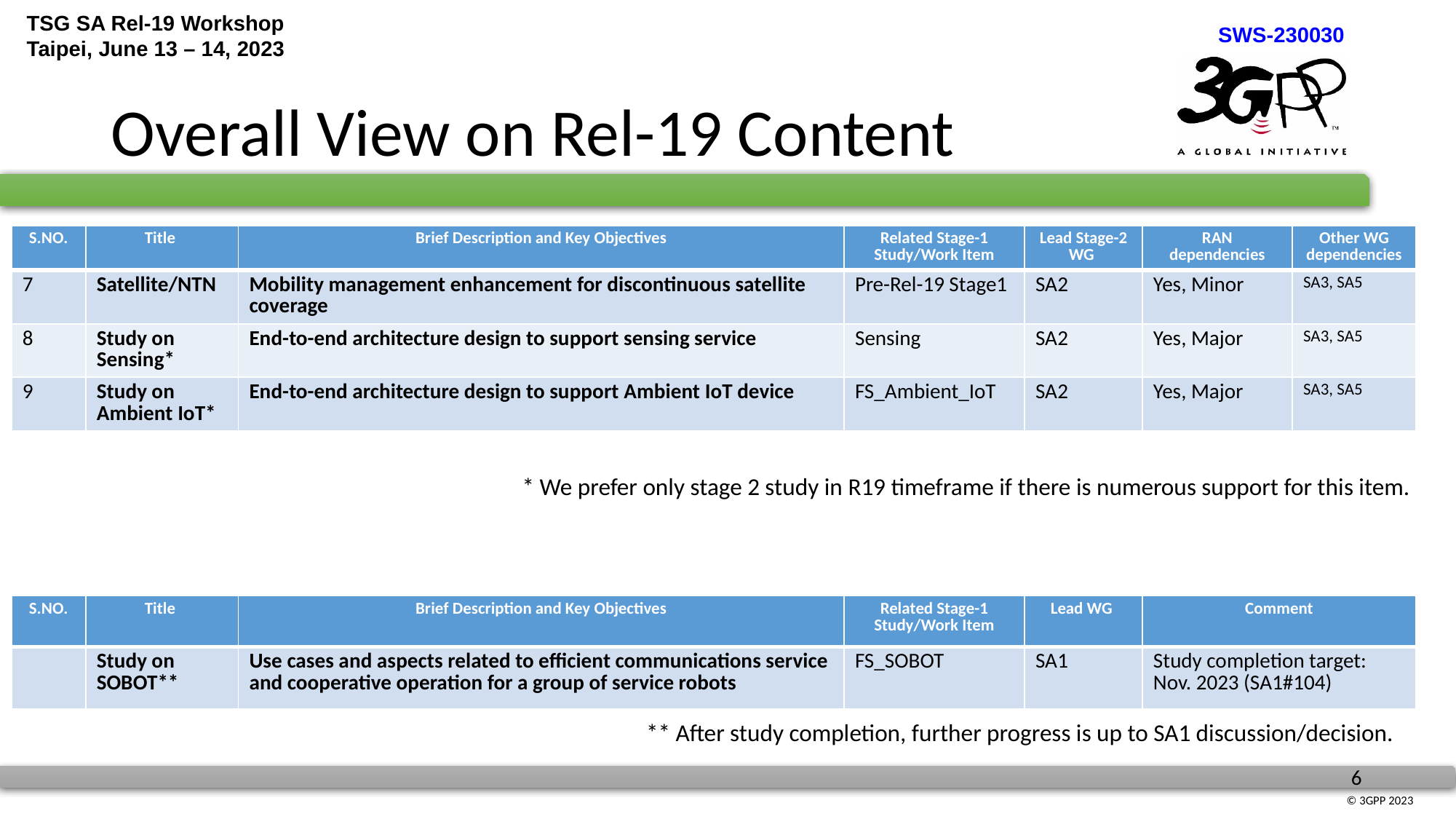

# Overall View on Rel-19 Content
| S.NO. | Title | Brief Description and Key Objectives | Related Stage-1 Study/Work Item | Lead Stage-2 WG | RAN dependencies | Other WG dependencies |
| --- | --- | --- | --- | --- | --- | --- |
| 7 | Satellite/NTN | Mobility management enhancement for discontinuous satellite coverage | Pre-Rel-19 Stage1 | SA2 | Yes, Minor | SA3, SA5 |
| 8 | Study on Sensing\* | End-to-end architecture design to support sensing service | Sensing | SA2 | Yes, Major | SA3, SA5 |
| 9 | Study on Ambient IoT\* | End-to-end architecture design to support Ambient IoT device | FS\_Ambient\_IoT | SA2 | Yes, Major | SA3, SA5 |
* We prefer only stage 2 study in R19 timeframe if there is numerous support for this item.
| S.NO. | Title | Brief Description and Key Objectives | Related Stage-1 Study/Work Item | Lead WG | Comment |
| --- | --- | --- | --- | --- | --- |
|  | Study on SOBOT\*\* | Use cases and aspects related to efficient communications service and cooperative operation for a group of service robots | FS\_SOBOT | SA1 | Study completion target: Nov. 2023 (SA1#104) |
** After study completion, further progress is up to SA1 discussion/decision.